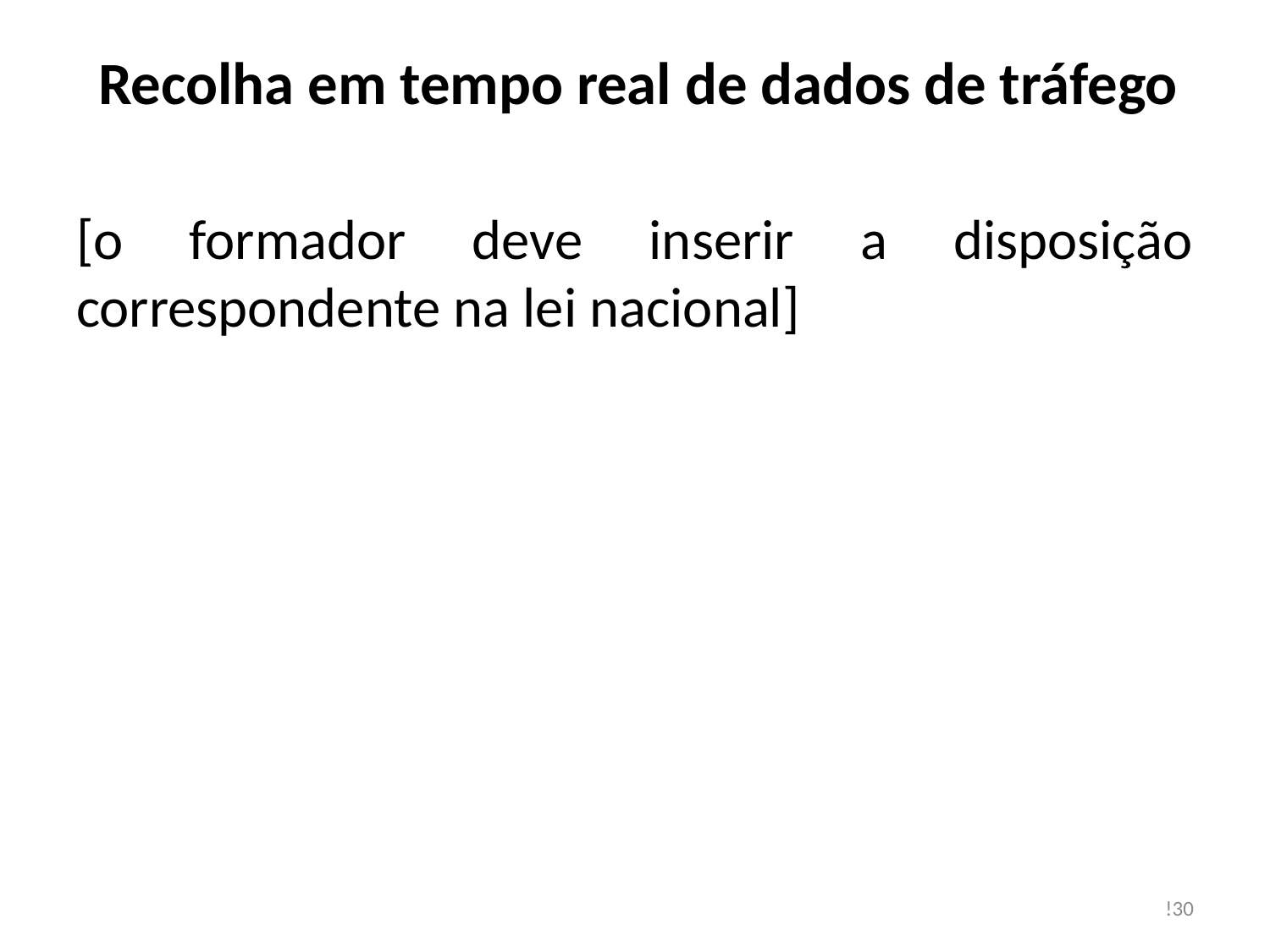

# Recolha em tempo real de dados de tráfego
[o formador deve inserir a disposição correspondente na lei nacional]
!30